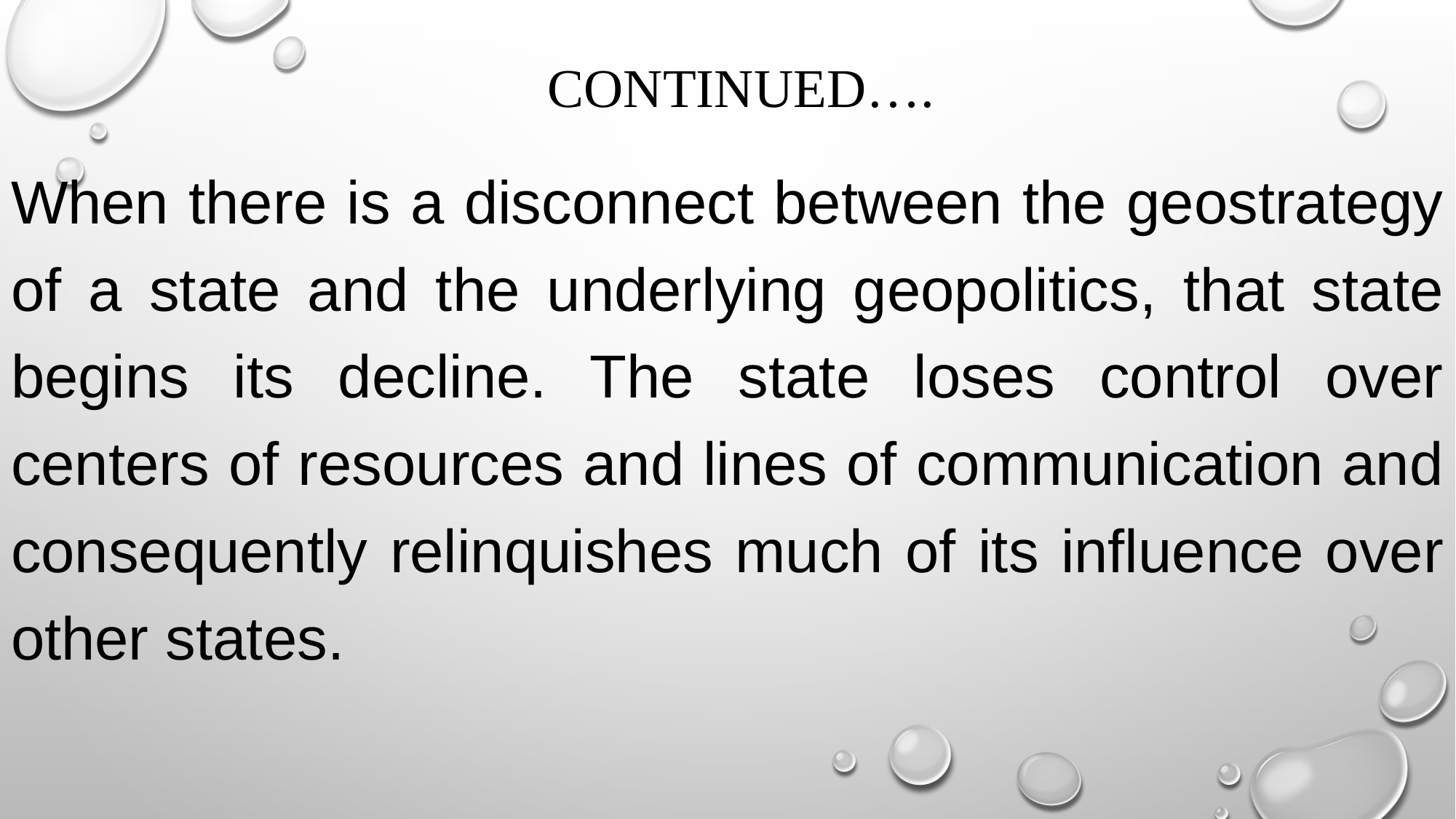

# continued….
When there is a disconnect between the geostrategy of a state and the underlying geopolitics, that state begins its decline. The state loses control over centers of resources and lines of communication and consequently relinquishes much of its inﬂuence over other states.